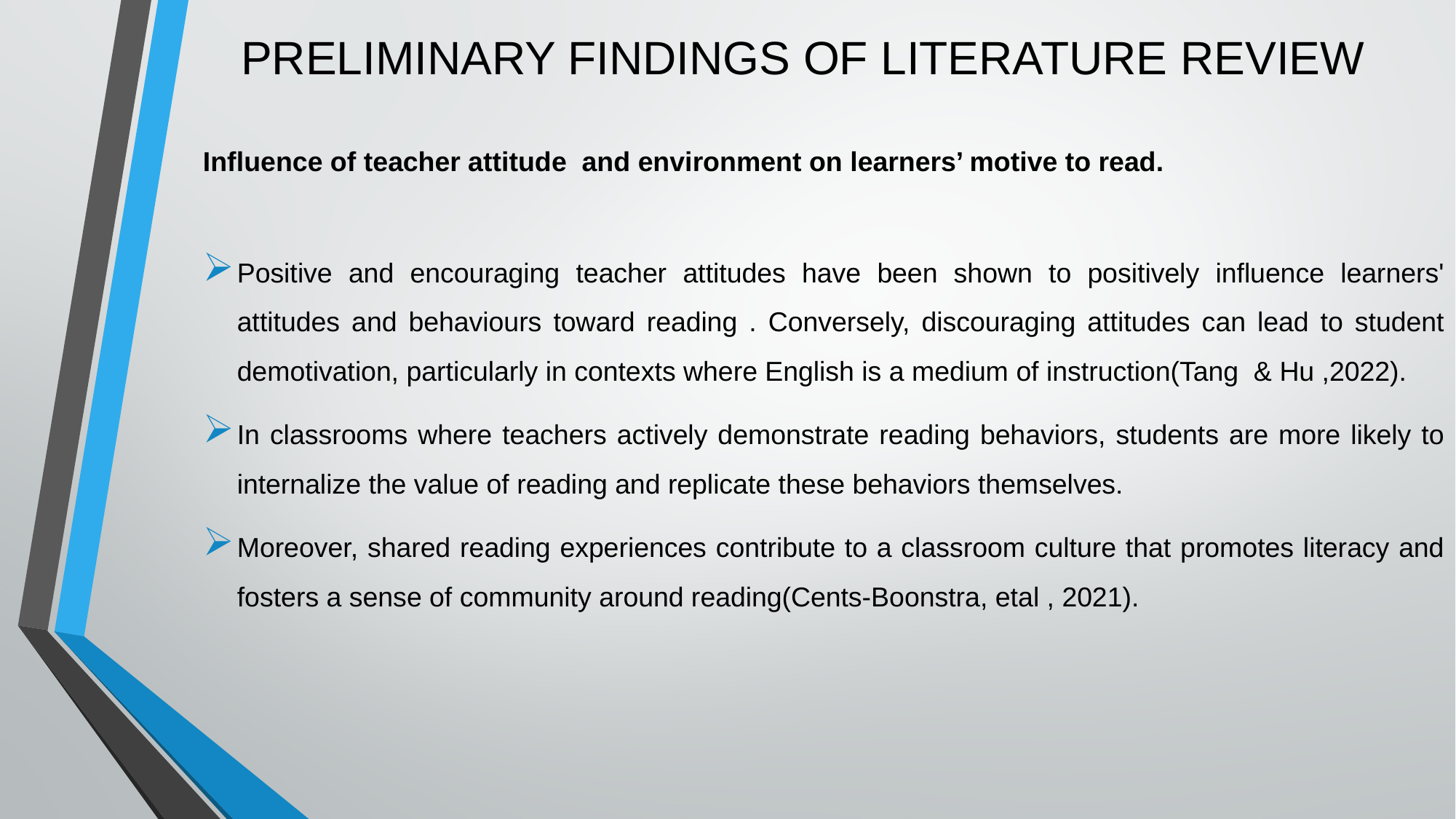

# PRELIMINARY FINDINGS OF LITERATURE REVIEW

Influence of teacher attitude  and environment on learners’ motive to read.

Positive and encouraging teacher attitudes have been shown to positively influence learners' attitudes and behaviours toward reading . Conversely, discouraging attitudes can lead to student demotivation, particularly in contexts where English is a medium of instruction(Tang  & Hu ,2022).
In classrooms where teachers actively demonstrate reading behaviors, students are more likely to internalize the value of reading and replicate these behaviors themselves.
Moreover, shared reading experiences contribute to a classroom culture that promotes literacy and fosters a sense of community around reading(Cents-Boonstra, etal , 2021).